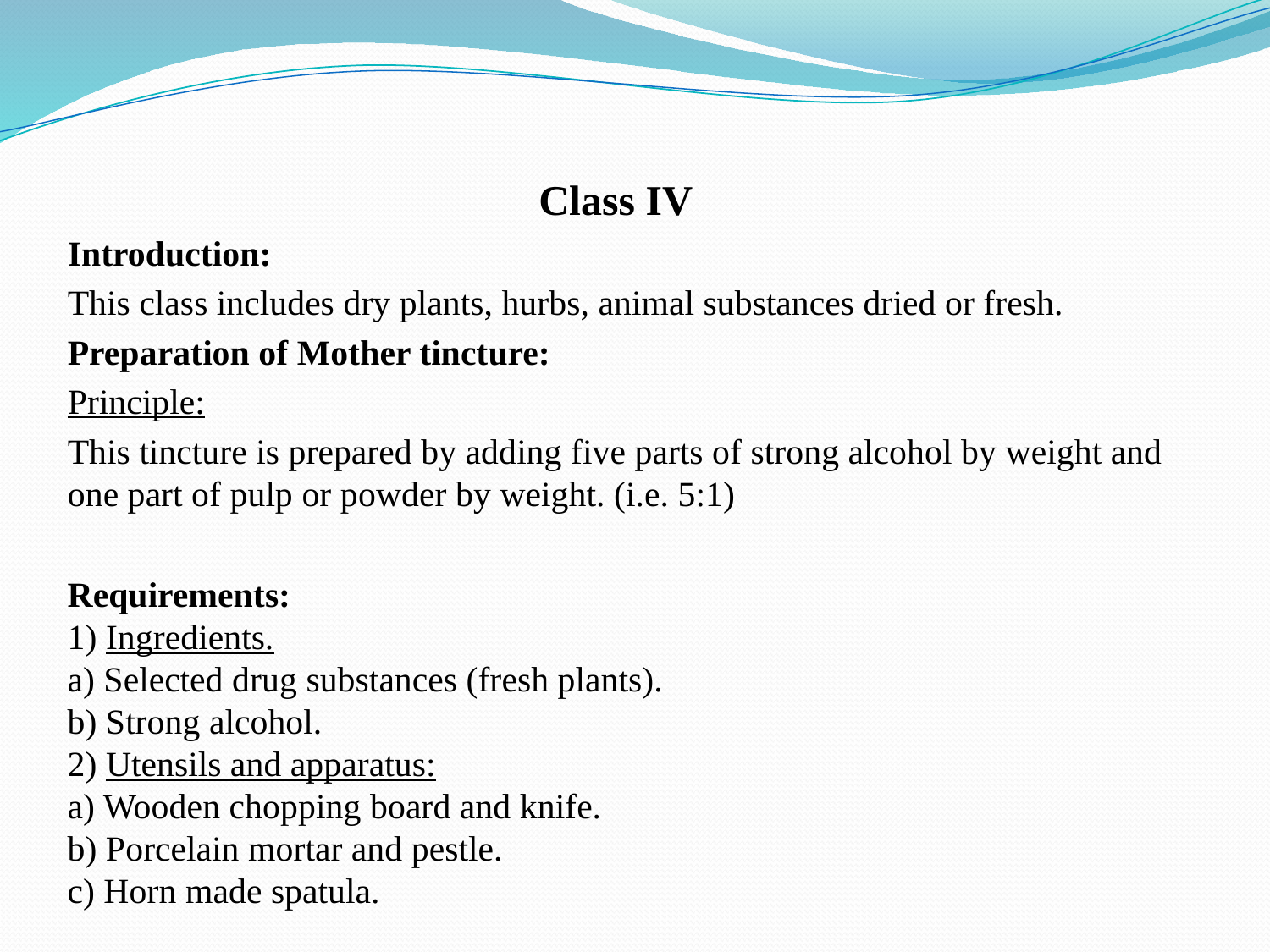

Class IV
Introduction:
This class includes dry plants, hurbs, animal substances dried or fresh.
Preparation of Mother tincture:
Principle:
This tincture is prepared by adding five parts of strong alcohol by weight and one part of pulp or powder by weight. (i.e. 5:1)

Requirements:
1) Ingredients.
a) Selected drug substances (fresh plants).
b) Strong alcohol.
2) Utensils and apparatus:
a) Wooden chopping board and knife.
b) Porcelain mortar and pestle.
c) Horn made spatula.